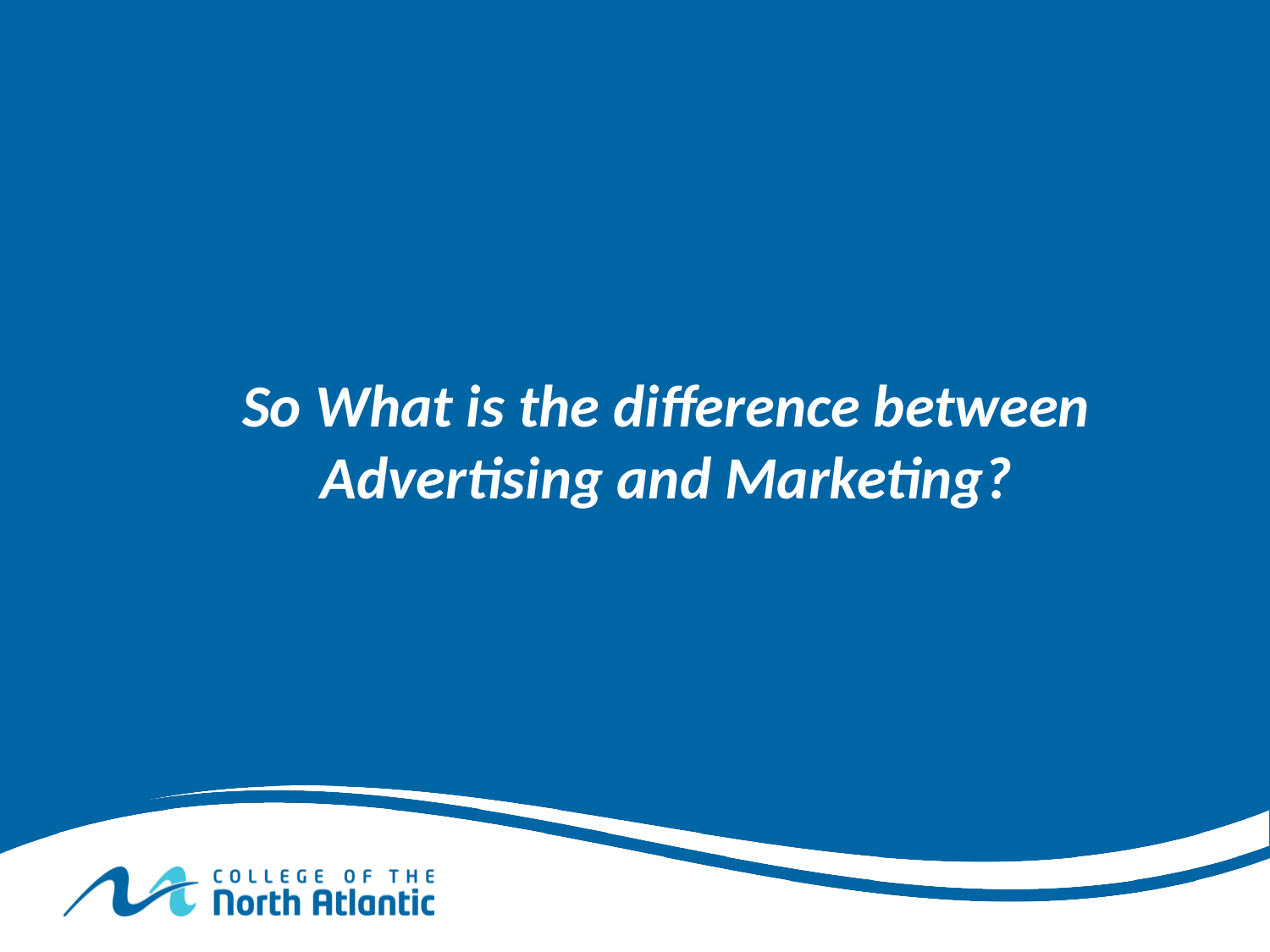

# So What is the difference between Advertising and Marketing?